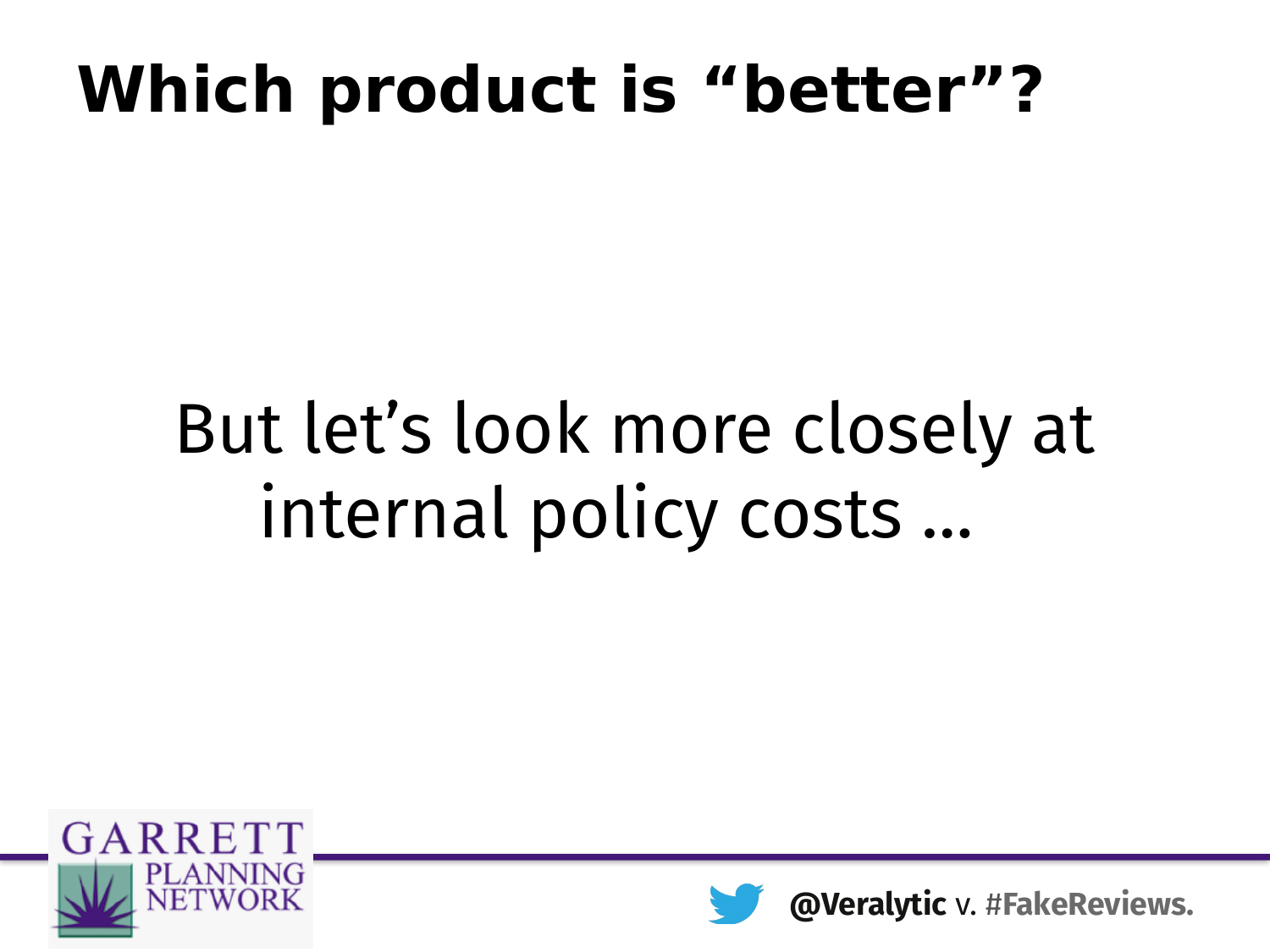

# Which product is “better”?
But let’s look more closely at internal policy costs …